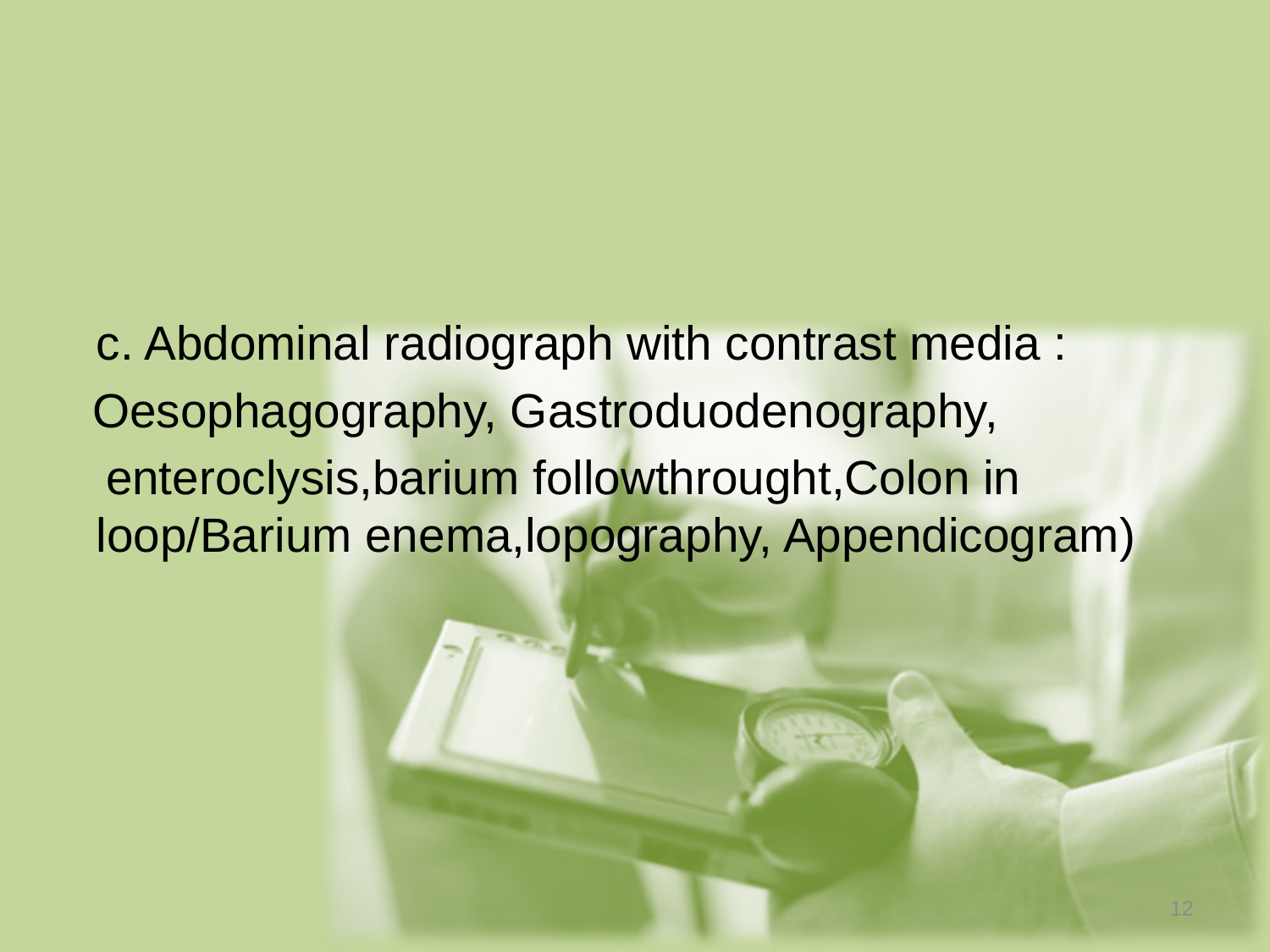

c. Abdominal radiograph with contrast media :
   Oesophagography, Gastroduodenography,
    enteroclysis,barium followthrought,Colon in loop/Barium enema,lopography, Appendicogram)

12